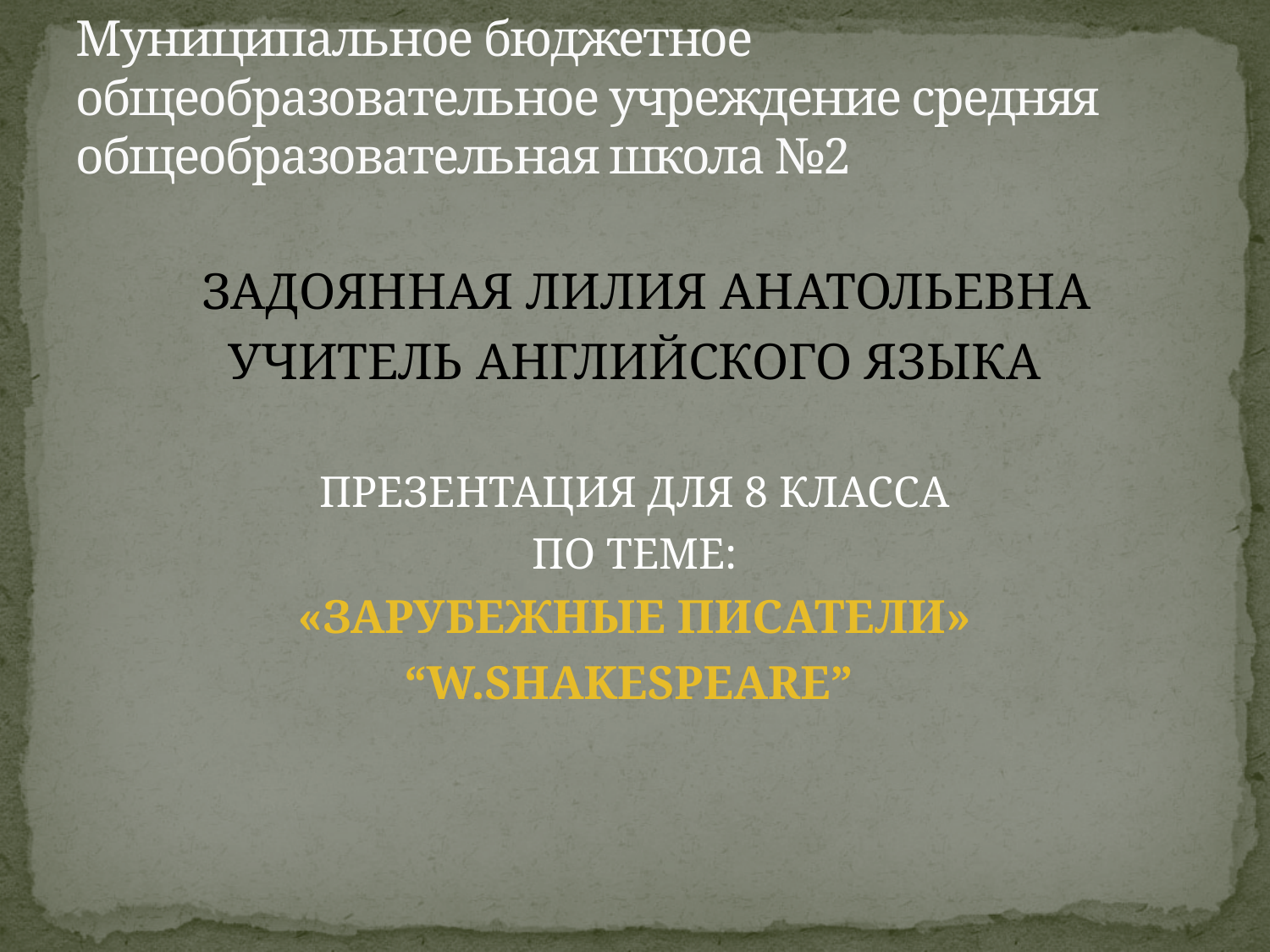

# Муниципальное бюджетное общеобразовательное учреждение средняя общеобразовательная школа №2
  ЗАДОЯННАЯ ЛИЛИЯ АНАТОЛЬЕВНА
УЧИТЕЛЬ АНГЛИЙСКОГО ЯЗЫКА

ПРЕЗЕНТАЦИЯ ДЛЯ 8 КЛАССА
ПО ТЕМЕ:
«ЗАРУБЕЖНЫЕ ПИСАТЕЛИ»
“W.SHAKESPEARE”